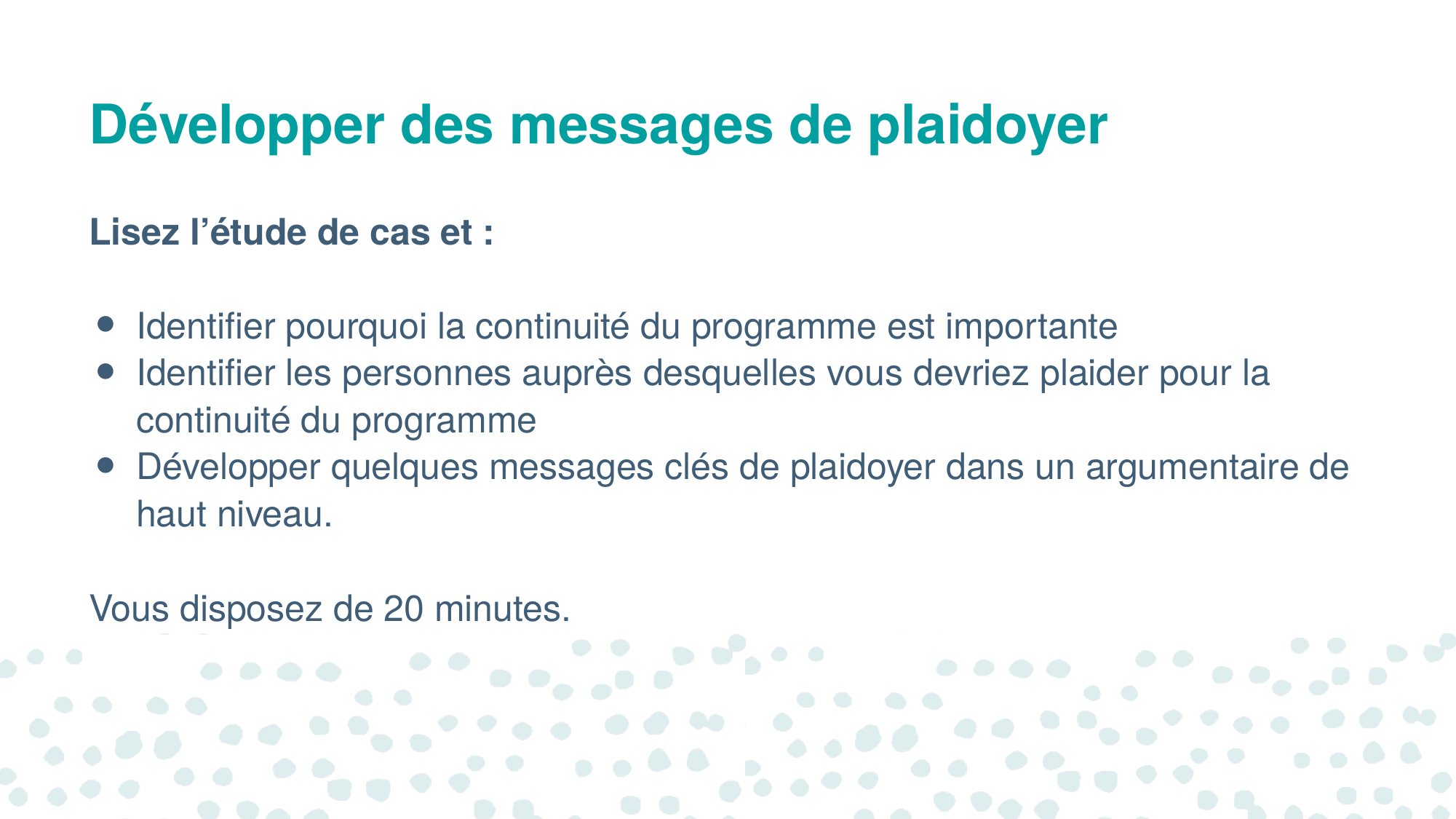

# Développer des messages de plaidoyer
Lisez l’étude de cas et :

Identifier pourquoi la continuité du programme est importante
Identifier les personnes auprès desquelles vous devriez plaider pour la continuité du programme
Développer quelques messages clés de plaidoyer dans un argumentaire de haut niveau.

Vous disposez de 20 minutes.